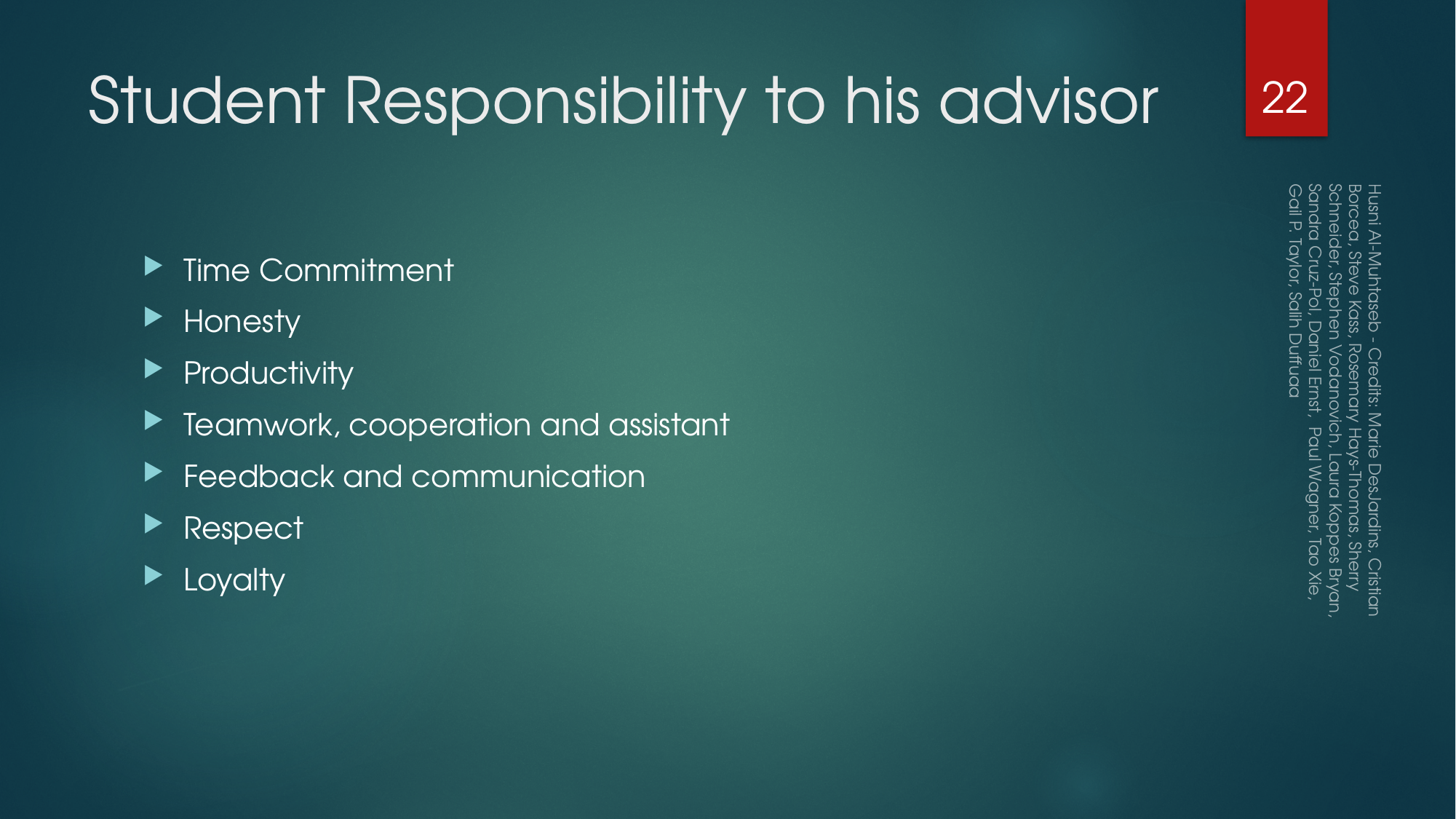

22
# Student Responsibility to his advisor
Time Commitment
Honesty
Productivity
Teamwork, cooperation and assistant
Feedback and communication
Respect
Loyalty
Husni Al-Muhtaseb - Credits: Marie DesJardins, Cristian Borcea, Steve Kass, Rosemary Hays-Thomas, Sherry Schneider, Stephen Vodanovich, Laura Koppes Bryan, Sandra Cruz-Pol, Daniel Ernst,  Paul Wagner, Tao Xie, Gail P. Taylor, Salih Duffuaa